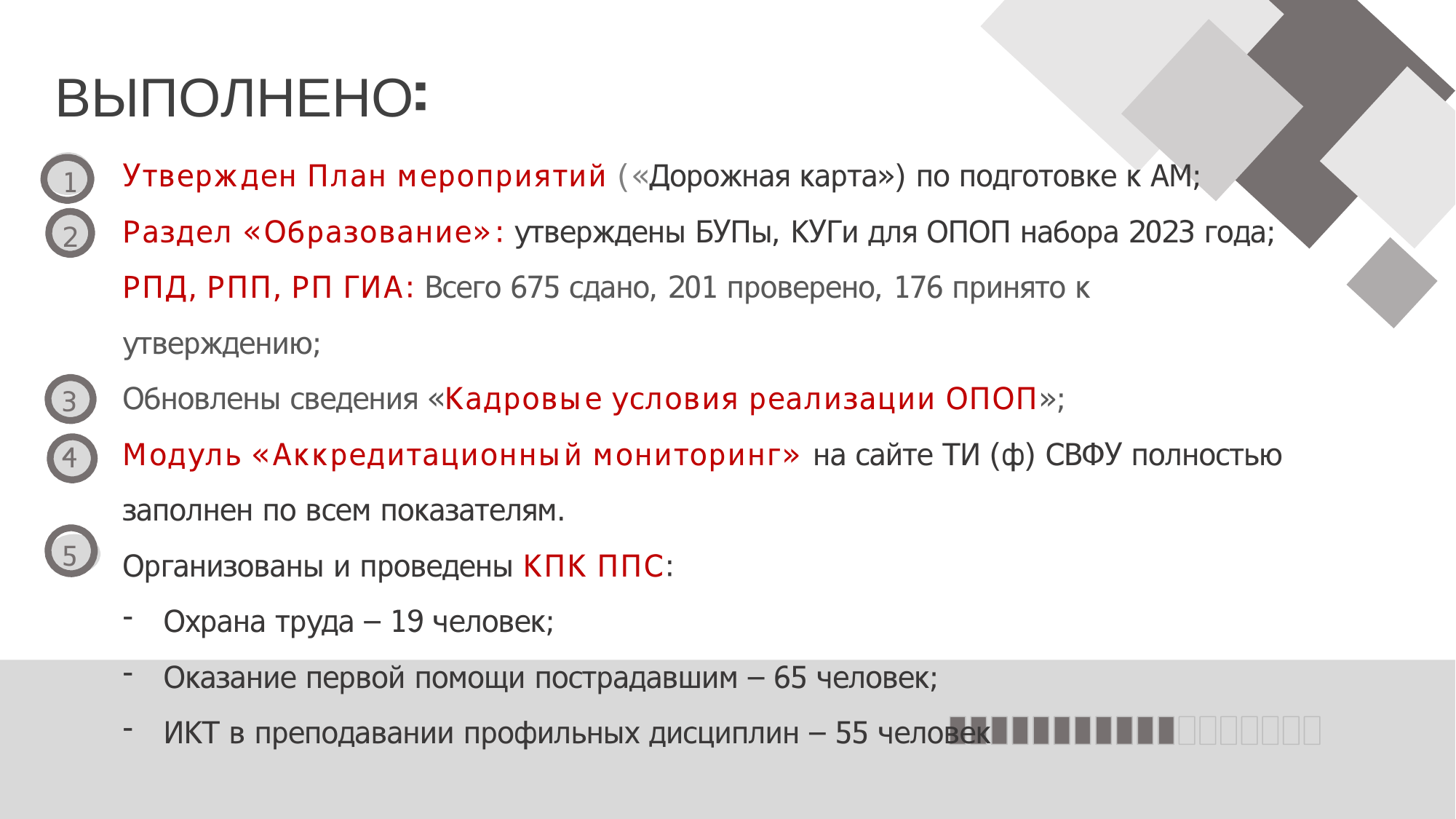

# ВЫПОЛНЕНО:

Утвержден План мероприятий («Дорожная карта») по подготовке к АМ;
Раздел «Образование»: утверждены БУПы, КУГи для ОПОП набора 2023 года;
РПД, РПП, РП ГИА: Всего 675 сдано, 201 проверено, 176 принято к утверждению;
Обновлены сведения «Кадровые условия реализации ОПОП»;
Модуль «Аккредитационный мониторинг» на сайте ТИ (ф) СВФУ полностью заполнен по всем показателям.
Организованы и проведены КПК ППС:
Охрана труда – 19 человек;
Оказание первой помощи пострадавшим – 65 человек;
ИКТ в преподавании профильных дисциплин – 55 человек

1
2

3
4

5